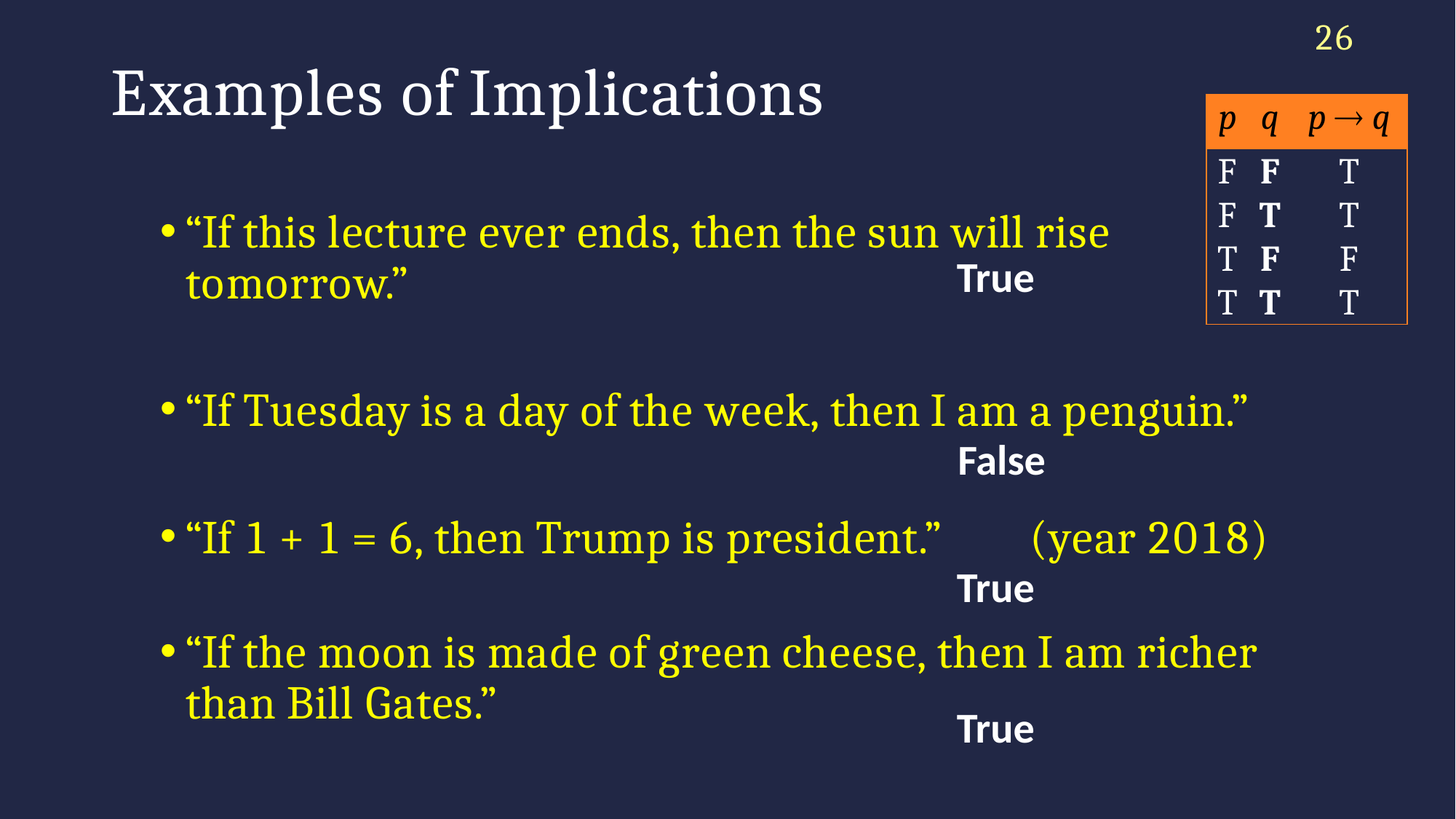

26
# Examples of Implications
| p | q | p → q |
| --- | --- | --- |
| F | F | T |
| F | T | T |
| T | F | F |
| T | T | T |
“If this lecture ever ends, then the sun will rise tomorrow.”

“If Tuesday is a day of the week, then I am a penguin.”

“If 1 + 1 = 6, then Trump is president.” 	(year 2018)
“If the moon is made of green cheese, then I am richer than Bill Gates.”
True
False
True
True